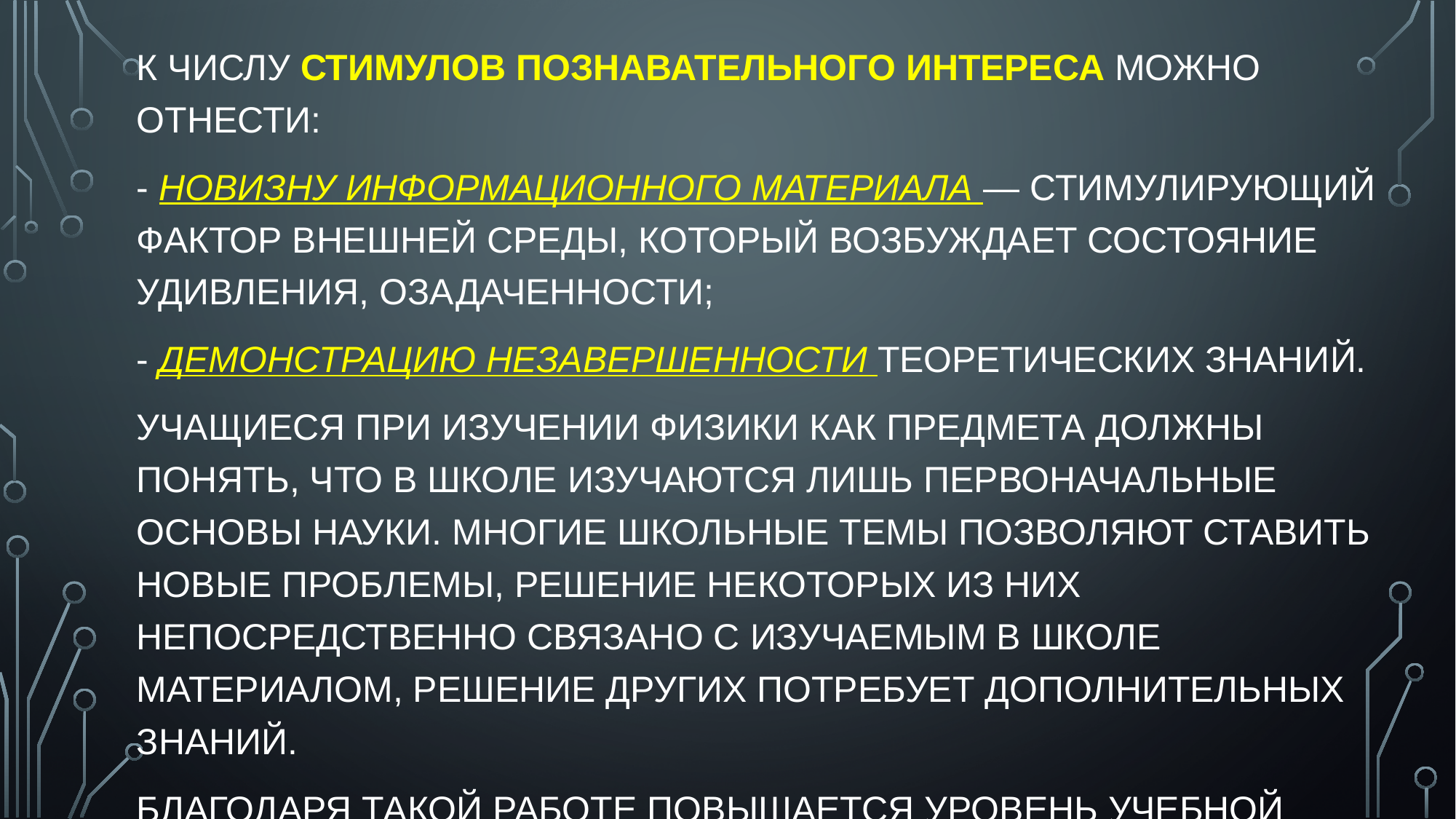

К числу стимулов познавательного интереса можно отнести:
- новизну информационного материала — стимулирующий фактор внешней среды, который возбуждает состояние удивления, озадаченности;
- демонстрацию незавершенности теоретических знаний.
Учащиеся при изучении физики как предмета должны понять, что в школе изучаются лишь первоначальные основы науки. Многие школьные темы позволяют ставить новые проблемы, решение некоторых из них непосредственно связано с изучаемым в школе материалом, решение других потребует дополнительных знаний.
благодаря такой работе повышается уровень учебной мотивации, формируются навыки самостоятельности, самоконтроля, интерес к учебным предметам.